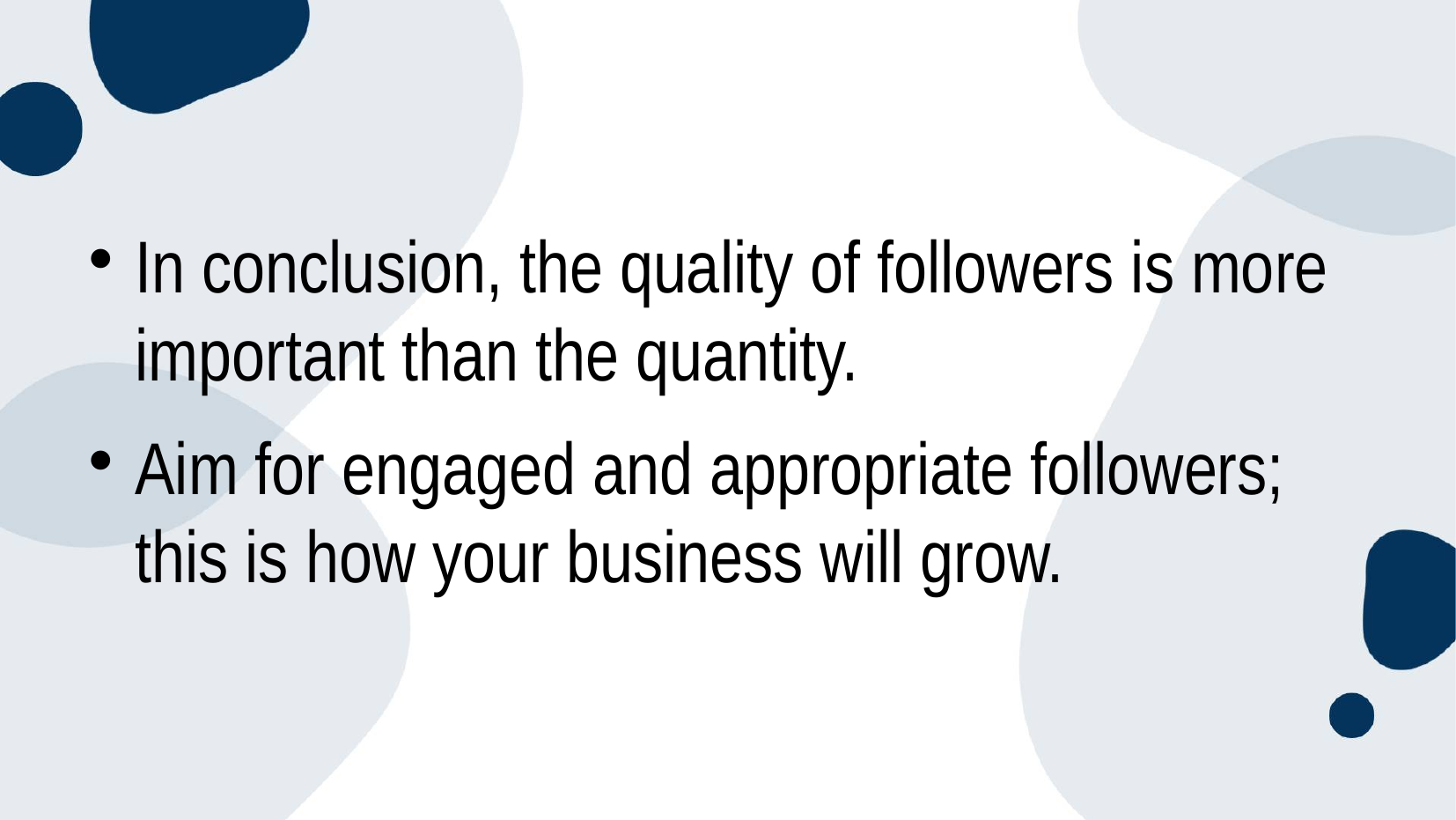

In conclusion, the quality of followers is more important than the quantity.
Aim for engaged and appropriate followers; this is how your business will grow.